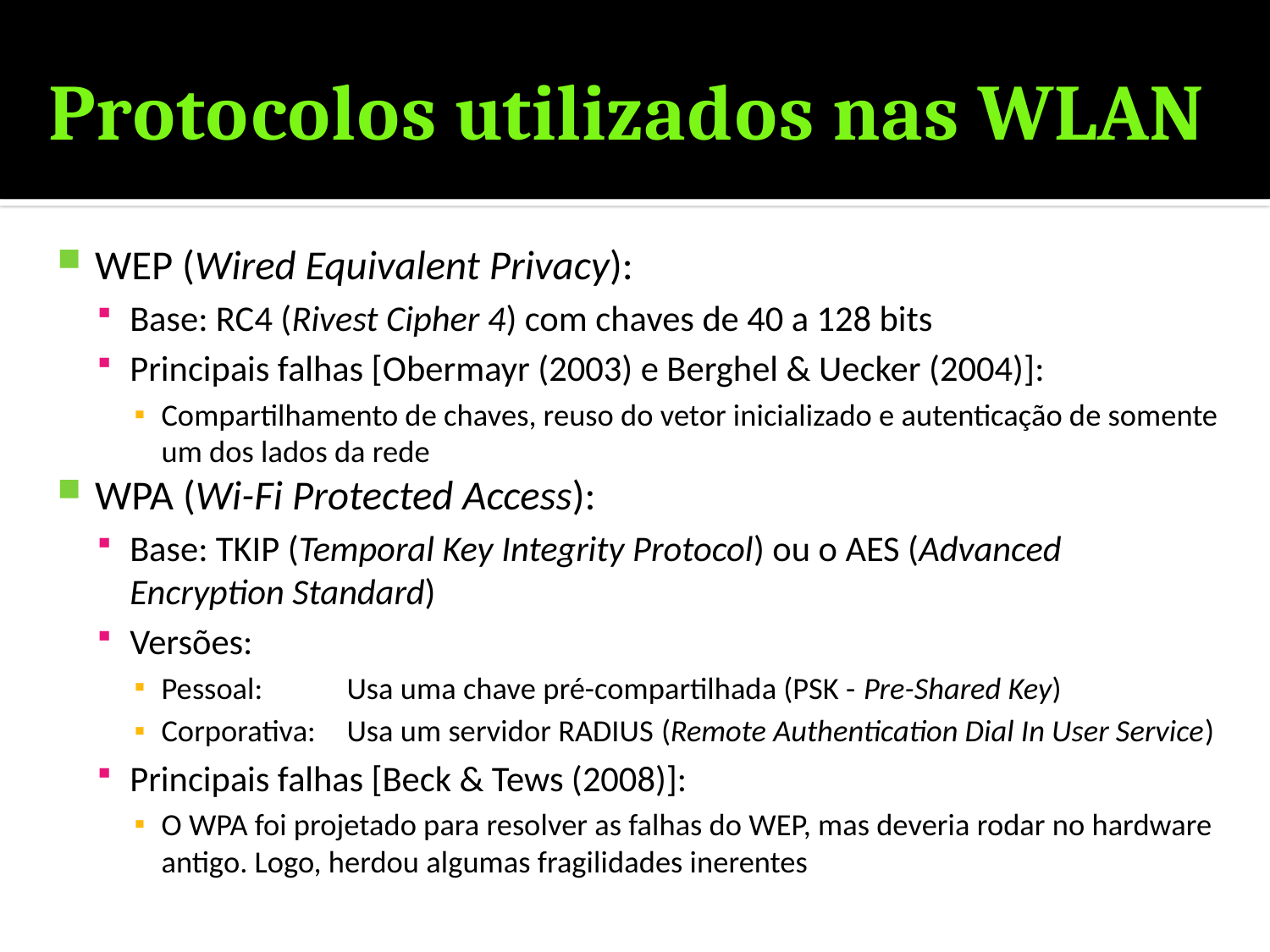

# Protocolos utilizados nas WLAN
WEP (Wired Equivalent Privacy):
Base: RC4 (Rivest Cipher 4) com chaves de 40 a 128 bits
Principais falhas [Obermayr (2003) e Berghel & Uecker (2004)]:
Compartilhamento de chaves, reuso do vetor inicializado e autenticação de somente um dos lados da rede
WPA (Wi-Fi Protected Access):
Base: TKIP (Temporal Key Integrity Protocol) ou o AES (Advanced Encryption Standard)
Versões:
Pessoal:		Usa uma chave pré-compartilhada (PSK - Pre-Shared Key)
Corporativa:	Usa um servidor RADIUS (Remote Authentication Dial In User Service)
Principais falhas [Beck & Tews (2008)]:
O WPA foi projetado para resolver as falhas do WEP, mas deveria rodar no hardware antigo. Logo, herdou algumas fragilidades inerentes